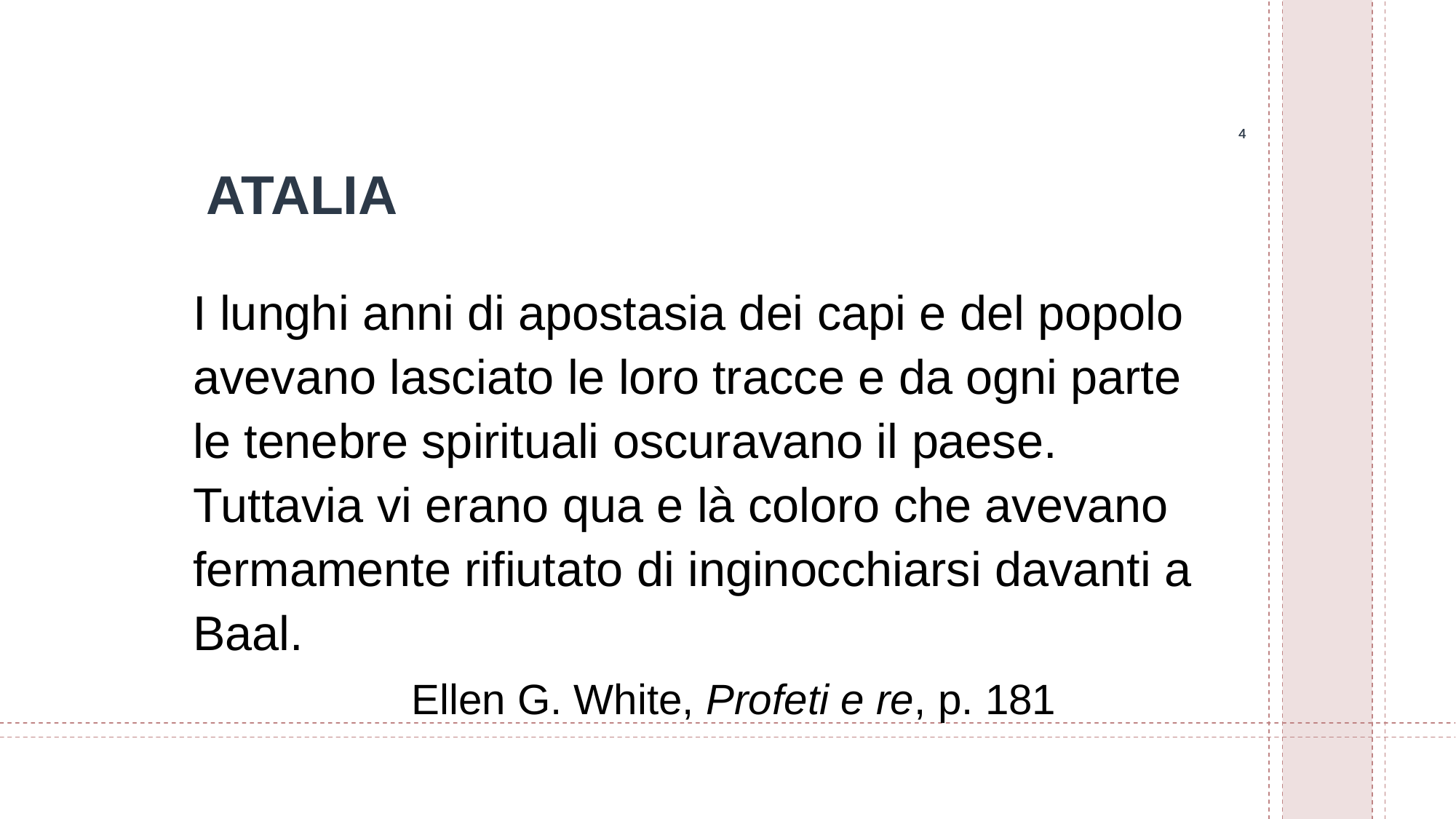

4
4
 ATALIA
I lunghi anni di apostasia dei capi e del popolo avevano lasciato le loro tracce e da ogni parte le tenebre spirituali oscuravano il paese. Tuttavia vi erano qua e là coloro che avevano fermamente rifiutato di inginocchiarsi davanti a Baal.			                  			   		Ellen G. White, Profeti e re, p. 181